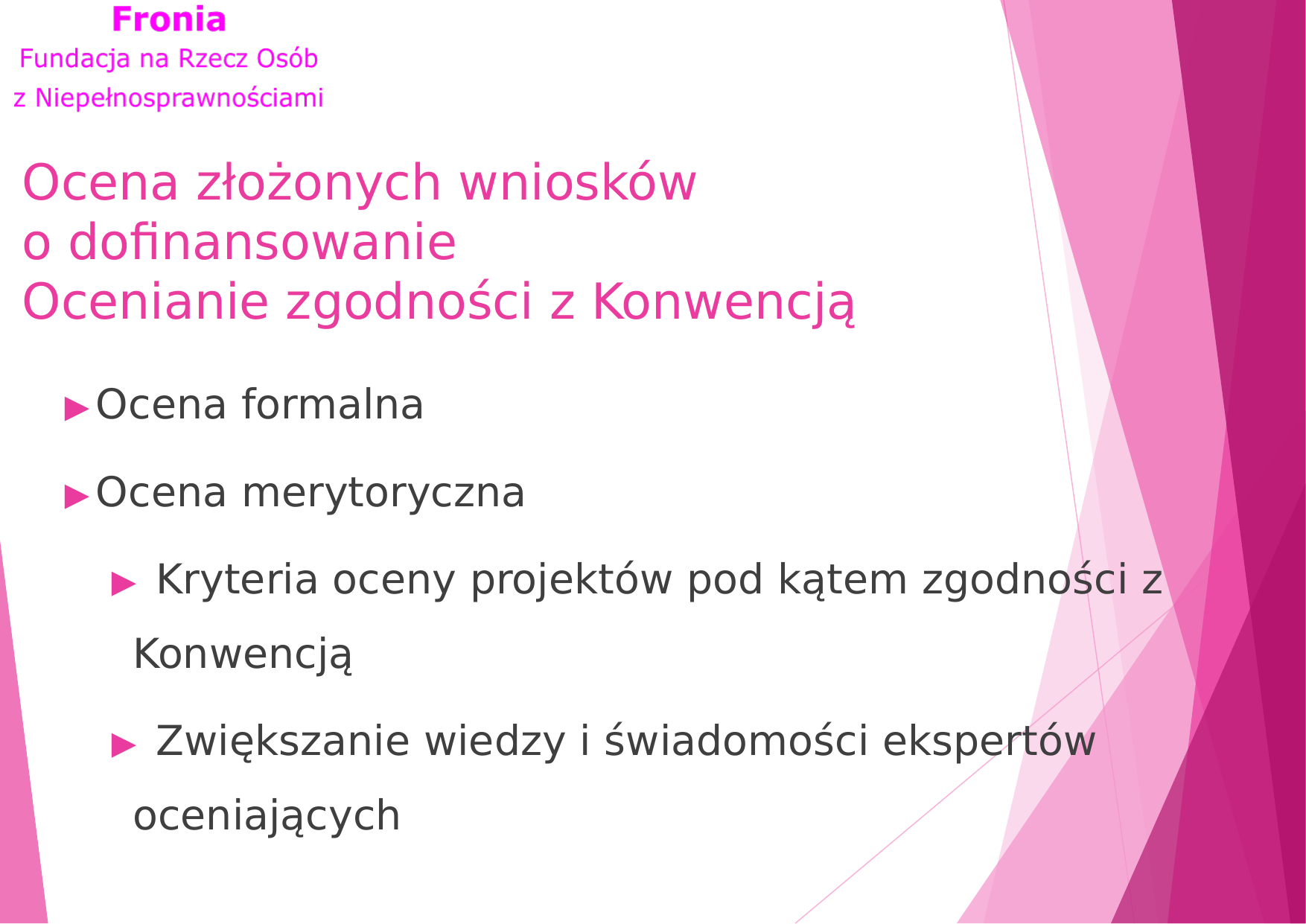

# Ocena złożonych wniosków o dofinansowanie Ocenianie zgodności z Konwencją
Ocena formalna
Ocena merytoryczna
 Kryteria oceny projektów pod kątem zgodności z Konwencją
 Zwiększanie wiedzy i świadomości ekspertów oceniających